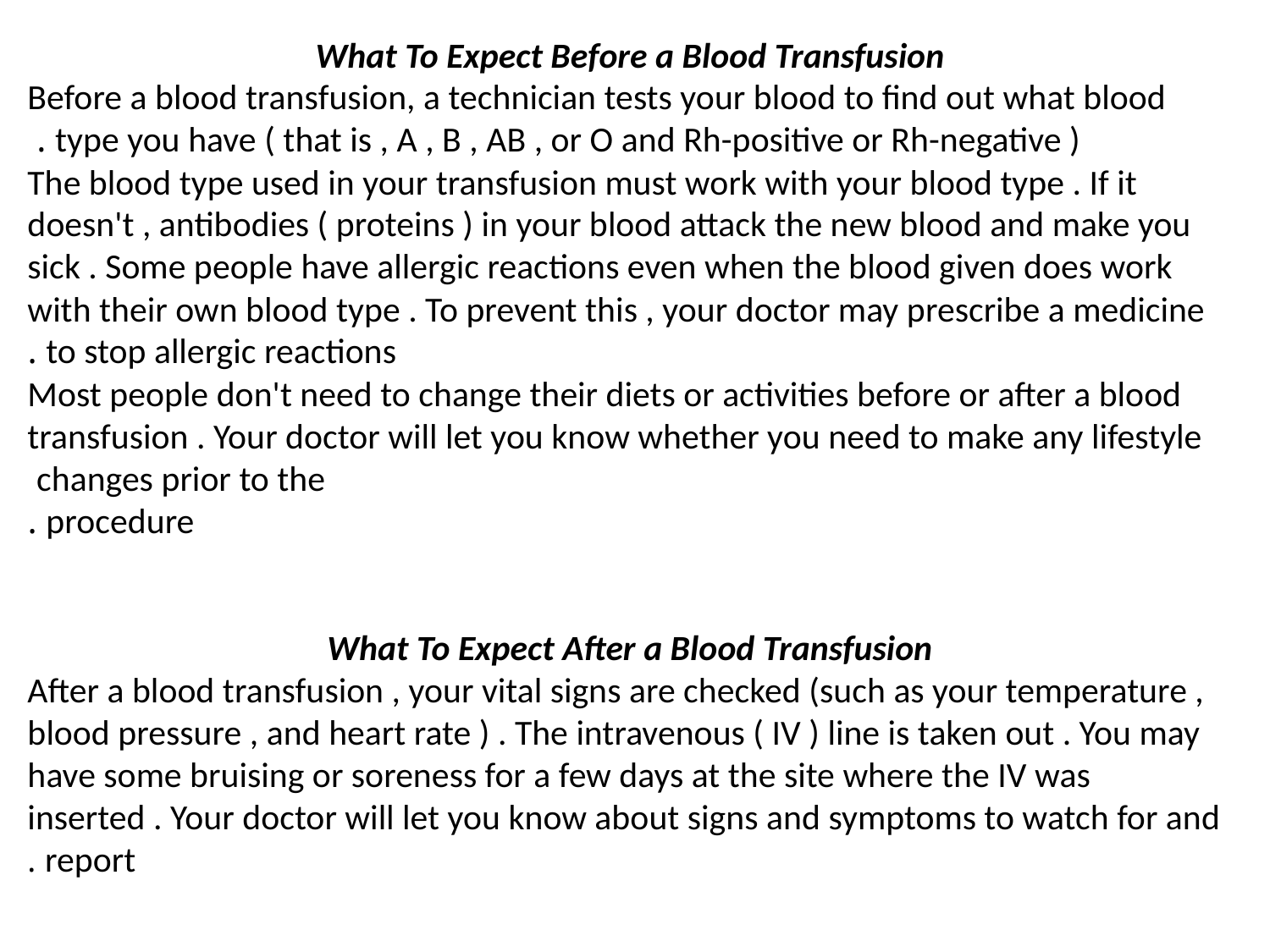

What To Expect Before a Blood Transfusion
Before a blood transfusion, a technician tests your blood to find out what blood type you have ( that is , A , B , AB , or O and Rh-positive or Rh-negative ) .
The blood type used in your transfusion must work with your blood type . If it doesn't , antibodies ( proteins ) in your blood attack the new blood and make you sick . Some people have allergic reactions even when the blood given does work with their own blood type . To prevent this , your doctor may prescribe a medicine to stop allergic reactions .
Most people don't need to change their diets or activities before or after a blood transfusion . Your doctor will let you know whether you need to make any lifestyle changes prior to the
procedure .

What To Expect After a Blood Transfusion
After a blood transfusion , your vital signs are checked (such as your temperature , blood pressure , and heart rate ) . The intravenous ( IV ) line is taken out . You may have some bruising or soreness for a few days at the site where the IV was inserted . Your doctor will let you know about signs and symptoms to watch for and report .